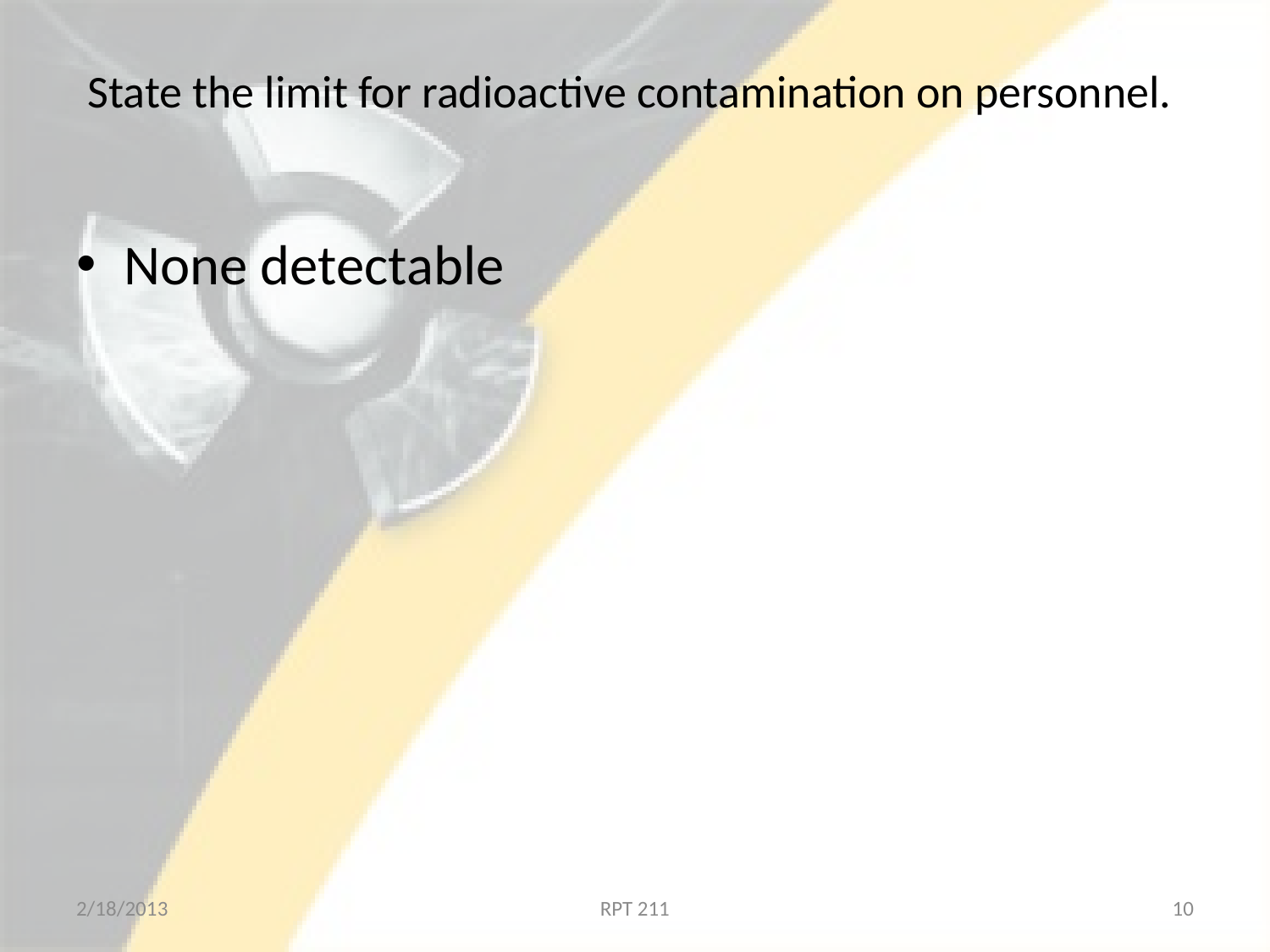

# State the limit for radioactive contamination on personnel.
None detectable

2/18/2013
RPT 211
10